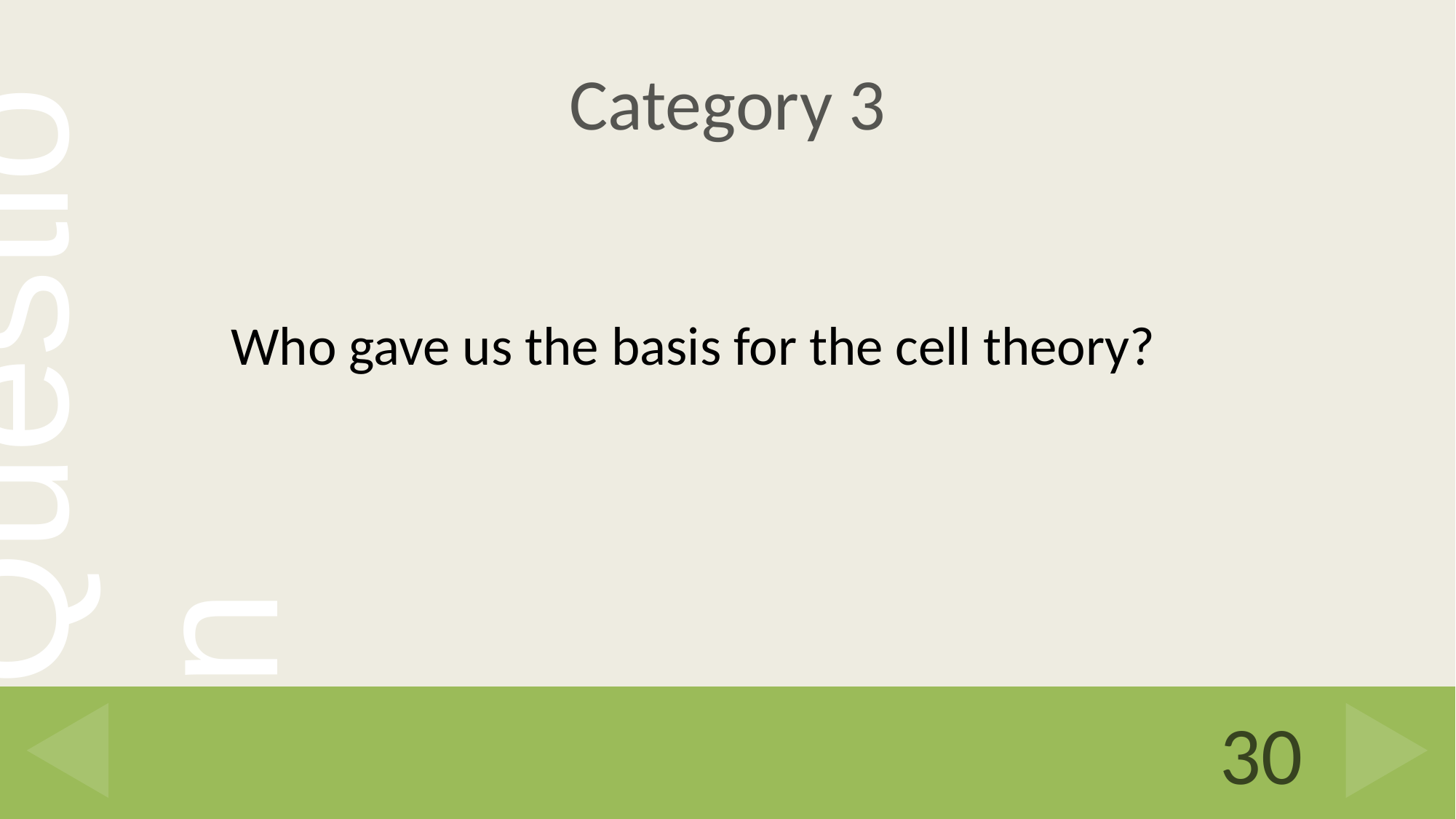

# Category 3
Who gave us the basis for the cell theory?
30